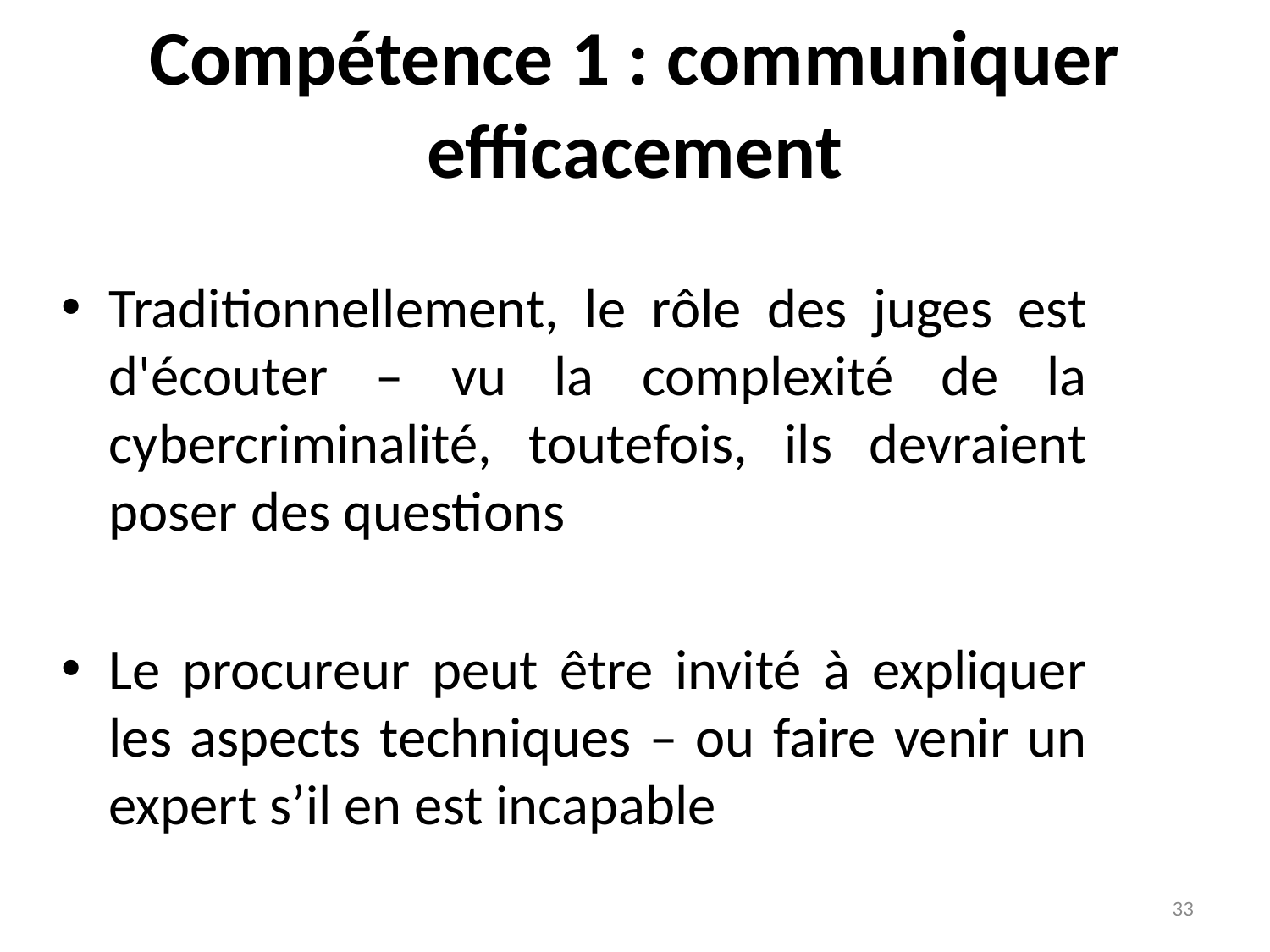

# Compétence 1 : communiquer efficacement

Traditionnellement, le rôle des juges est d'écouter – vu la complexité de la cybercriminalité, toutefois, ils devraient poser des questions

Le procureur peut être invité à expliquer les aspects techniques – ou faire venir un expert s’il en est incapable
33